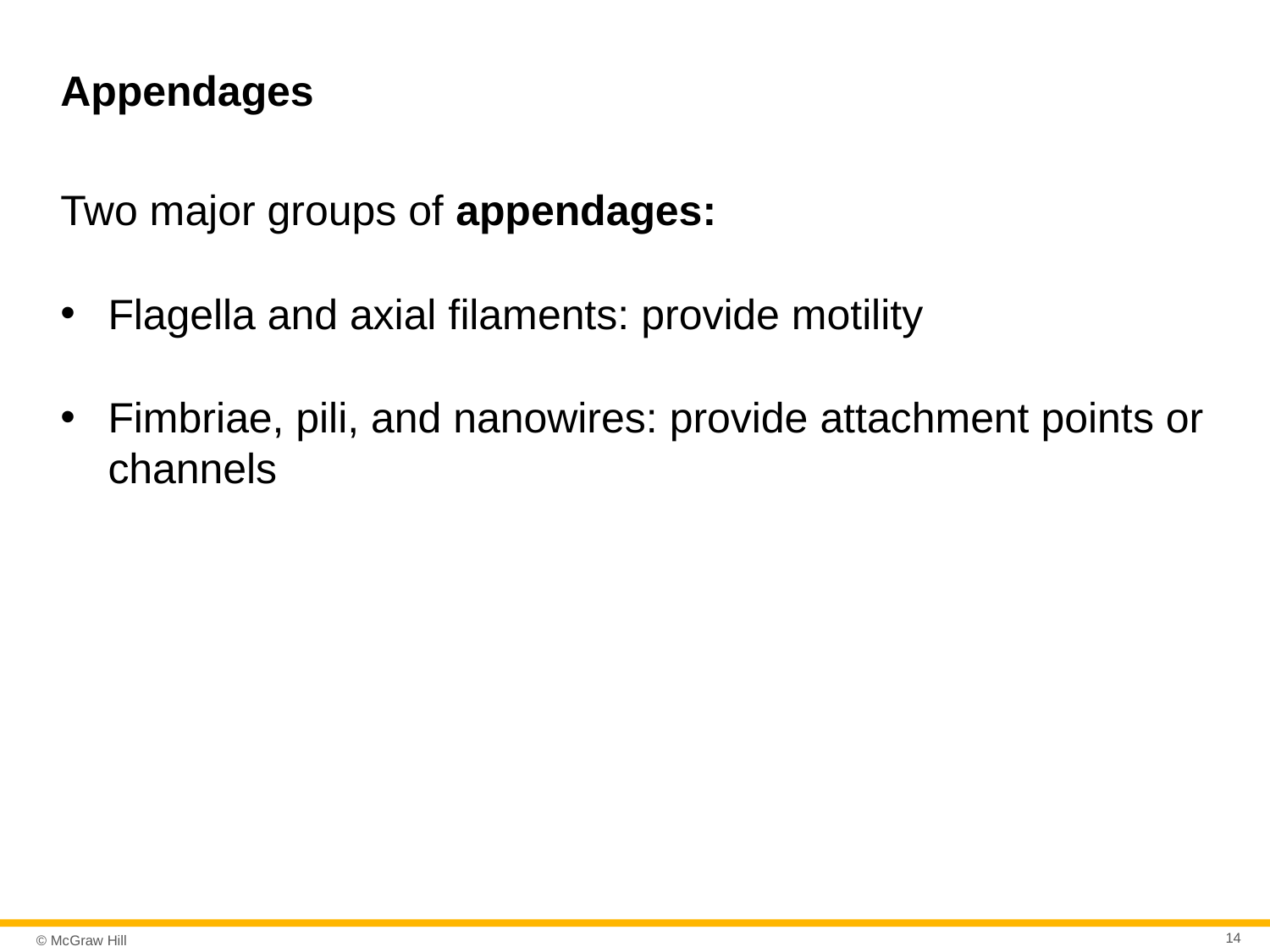

# Appendages
Two major groups of appendages:
Flagella and axial filaments: provide motility
Fimbriae, pili, and nanowires: provide attachment points or channels